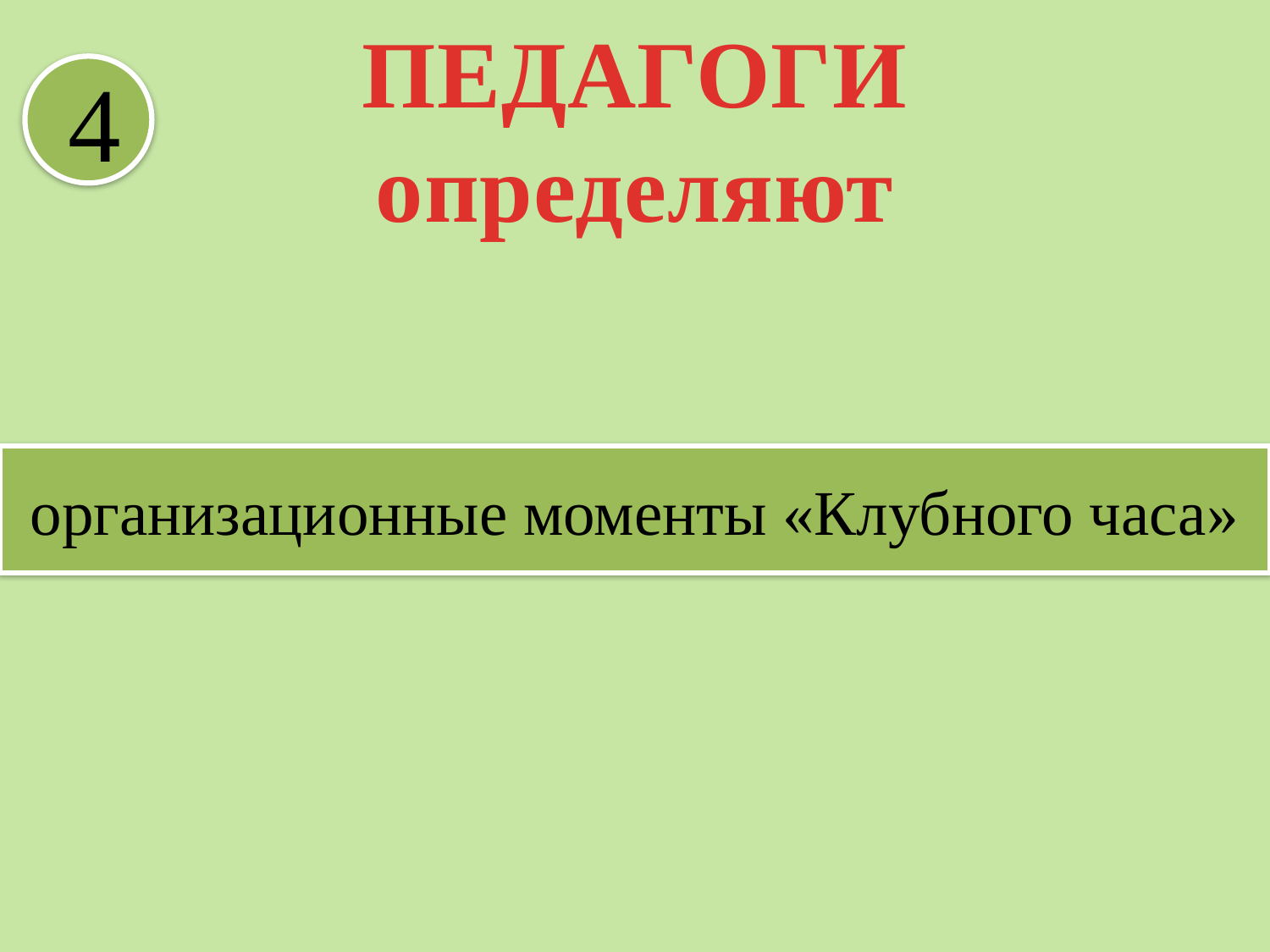

ПЕДАГОГИ
определяют
4
организационные моменты «Клубного часа»